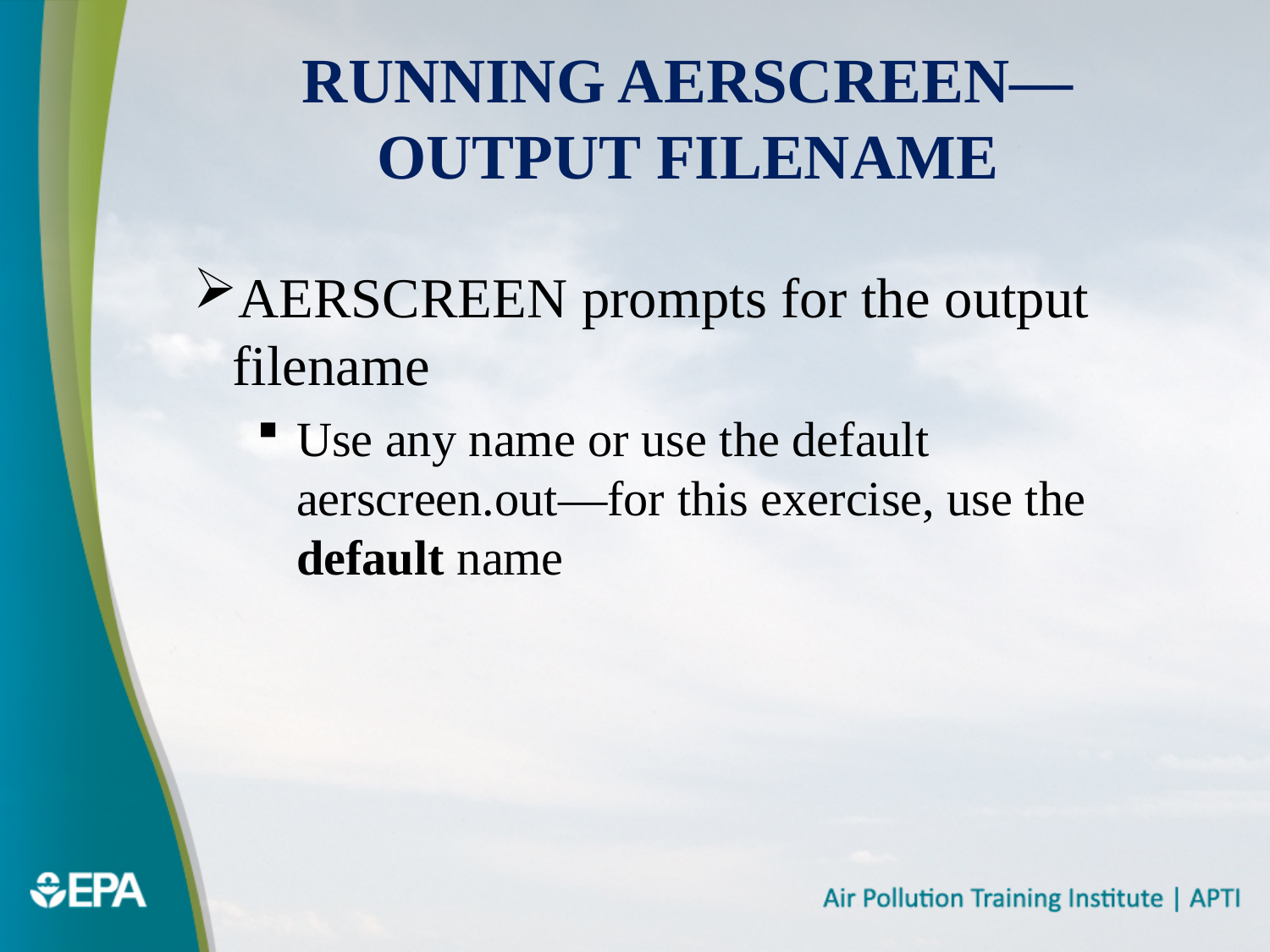

# Running AERSCREEN—Output Filename
AERSCREEN prompts for the output filename
Use any name or use the default aerscreen.out—for this exercise, use the default name